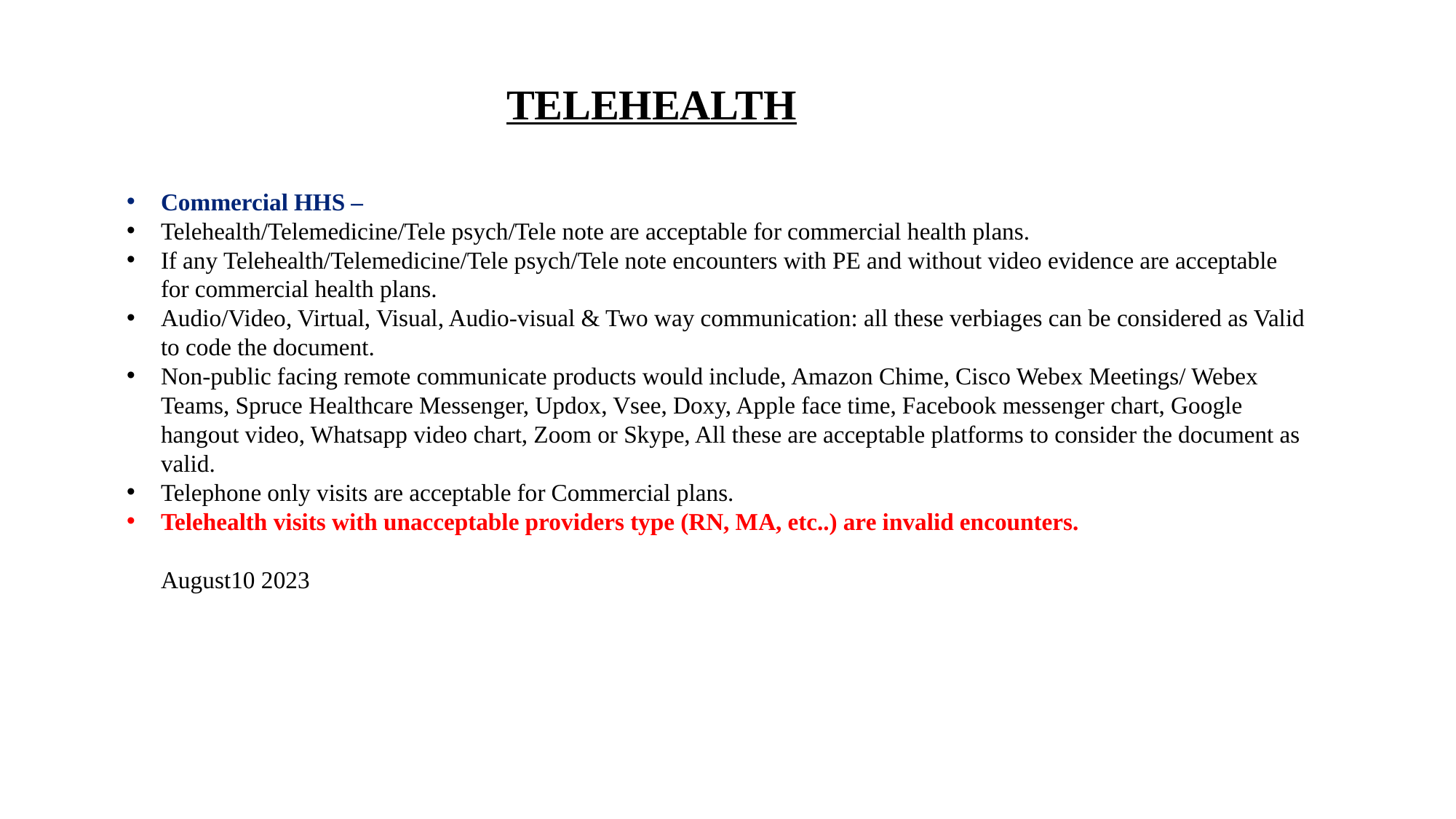

TELEHEALTH

Commercial HHS –
Telehealth/Telemedicine/Tele psych/Tele note are acceptable for commercial health plans.
If any Telehealth/Telemedicine/Tele psych/Tele note encounters with PE and without video evidence are acceptable for commercial health plans.
Audio/Video, Virtual, Visual, Audio-visual & Two way communication: all these verbiages can be considered as Valid to code the document.
Non-public facing remote communicate products would include, Amazon Chime, Cisco Webex Meetings/ Webex Teams, Spruce Healthcare Messenger, Updox, Vsee, Doxy, Apple face time, Facebook messenger chart, Google hangout video, Whatsapp video chart, Zoom or Skype, All these are acceptable platforms to consider the document as valid.
Telephone only visits are acceptable for Commercial plans.
Telehealth visits with unacceptable providers type (RN, MA, etc..) are invalid encounters.
August10 2023